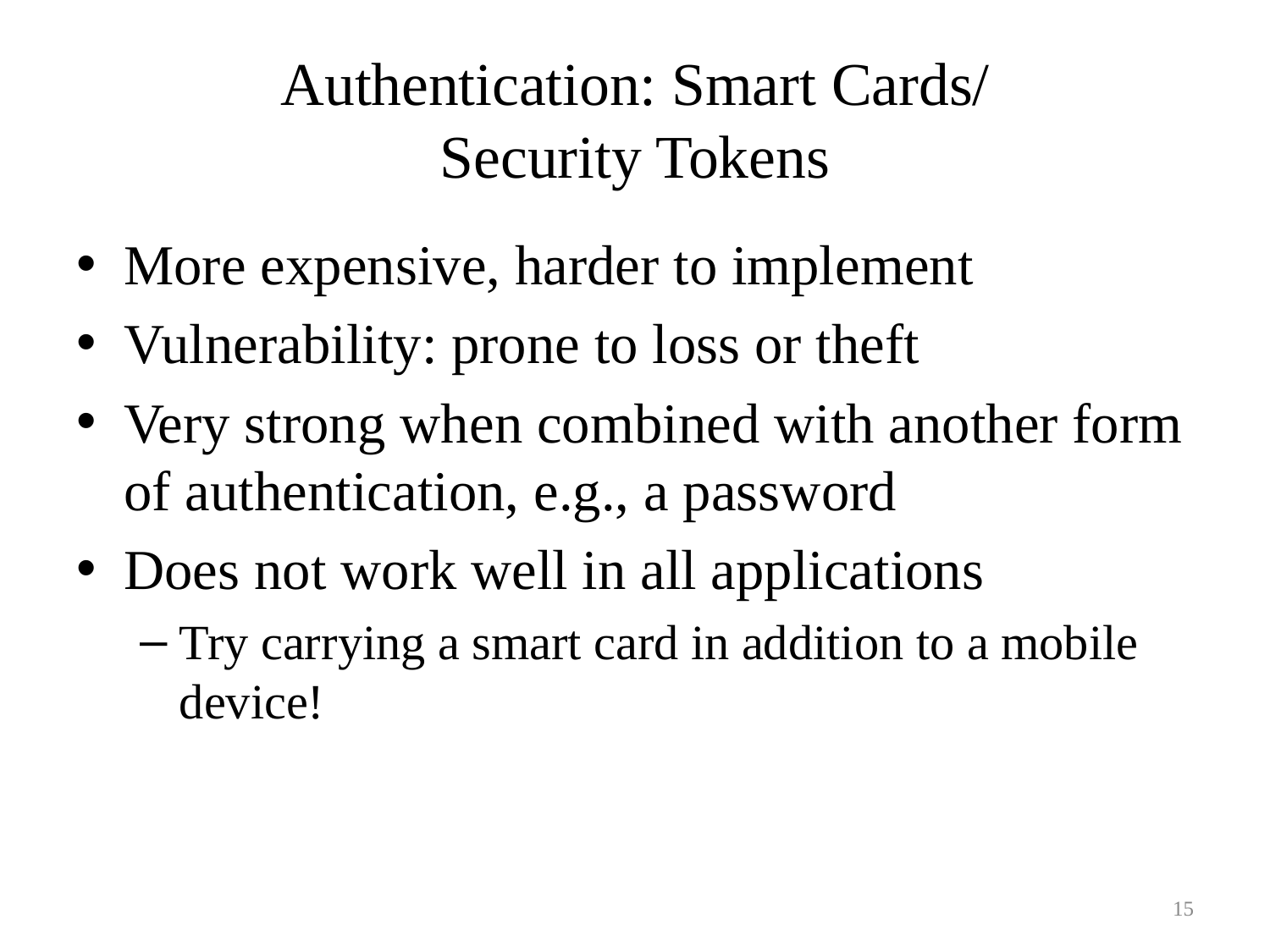

# Authentication: Smart Cards/ Security Tokens
More expensive, harder to implement
Vulnerability: prone to loss or theft
Very strong when combined with another form of authentication, e.g., a password
Does not work well in all applications
Try carrying a smart card in addition to a mobile device!

15